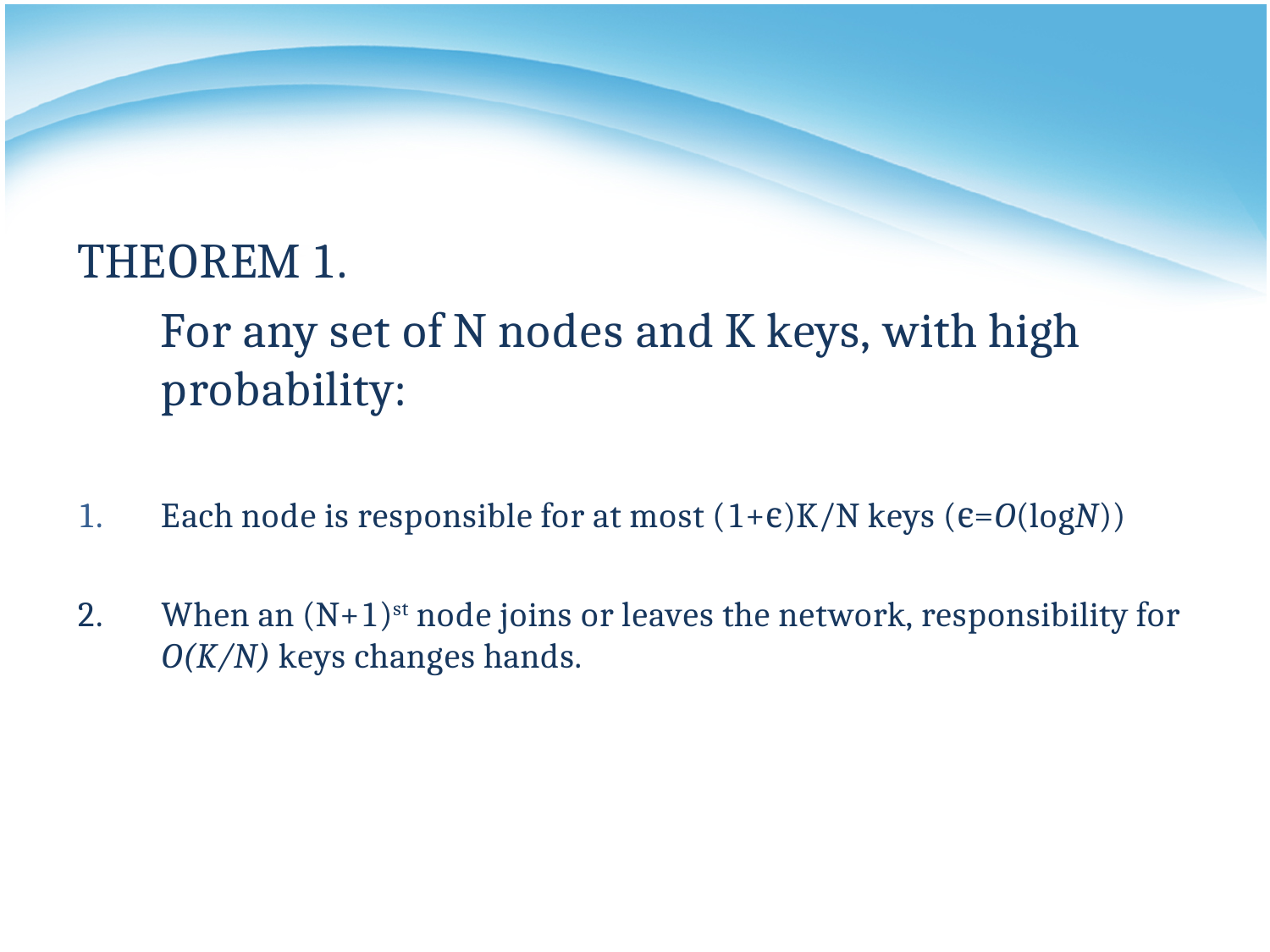

#
THEOREM 1.
	For any set of N nodes and K keys, with high probability:

Each node is responsible for at most (1+є)K/N keys (є=O(logN))

2. 	When an (N+1)st node joins or leaves the network, responsibility for O(K/N) keys changes hands.